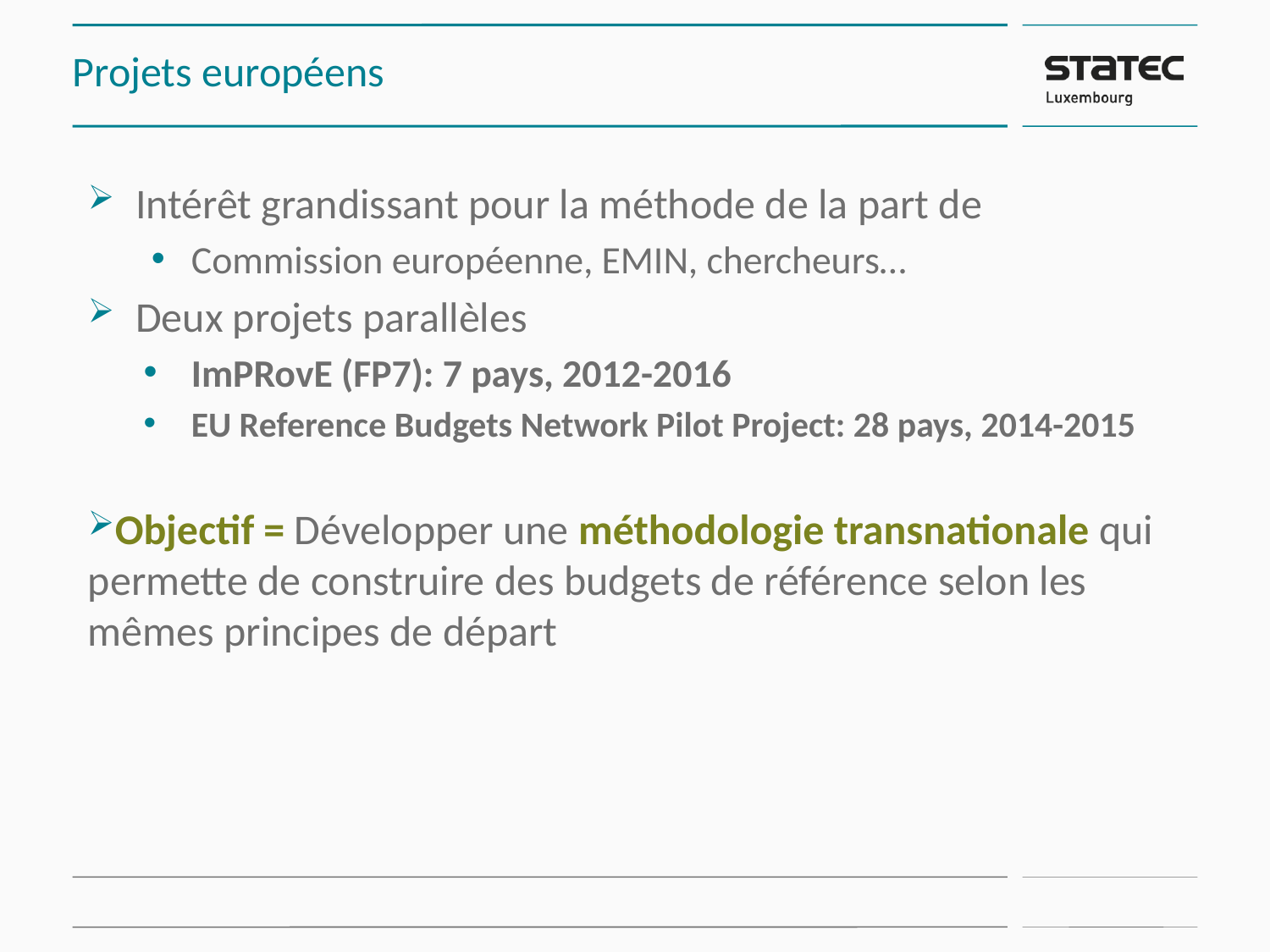

# Projets européens
Intérêt grandissant pour la méthode de la part de
Commission européenne, EMIN, chercheurs…
Deux projets parallèles
ImPRovE (FP7): 7 pays, 2012-2016
EU Reference Budgets Network Pilot Project: 28 pays, 2014-2015

Objectif = Développer une méthodologie transnationale qui permette de construire des budgets de référence selon les mêmes principes de départ